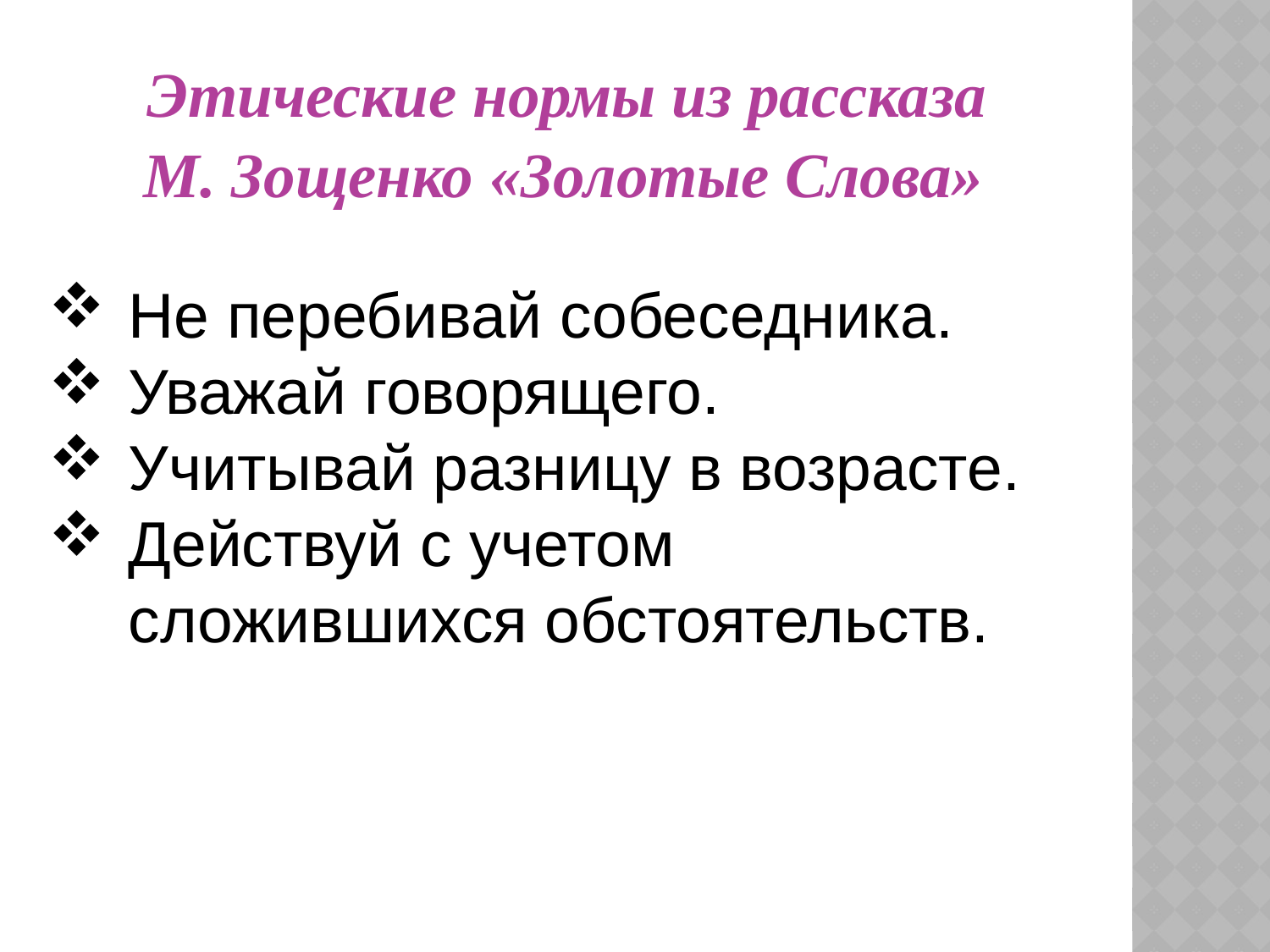

Этические нормы из рассказа
М. Зощенко «Золотые Слова»
Не перебивай собеседника.
Уважай говорящего.
Учитывай разницу в возрасте.
Действуй с учетом сложившихся обстоятельств.